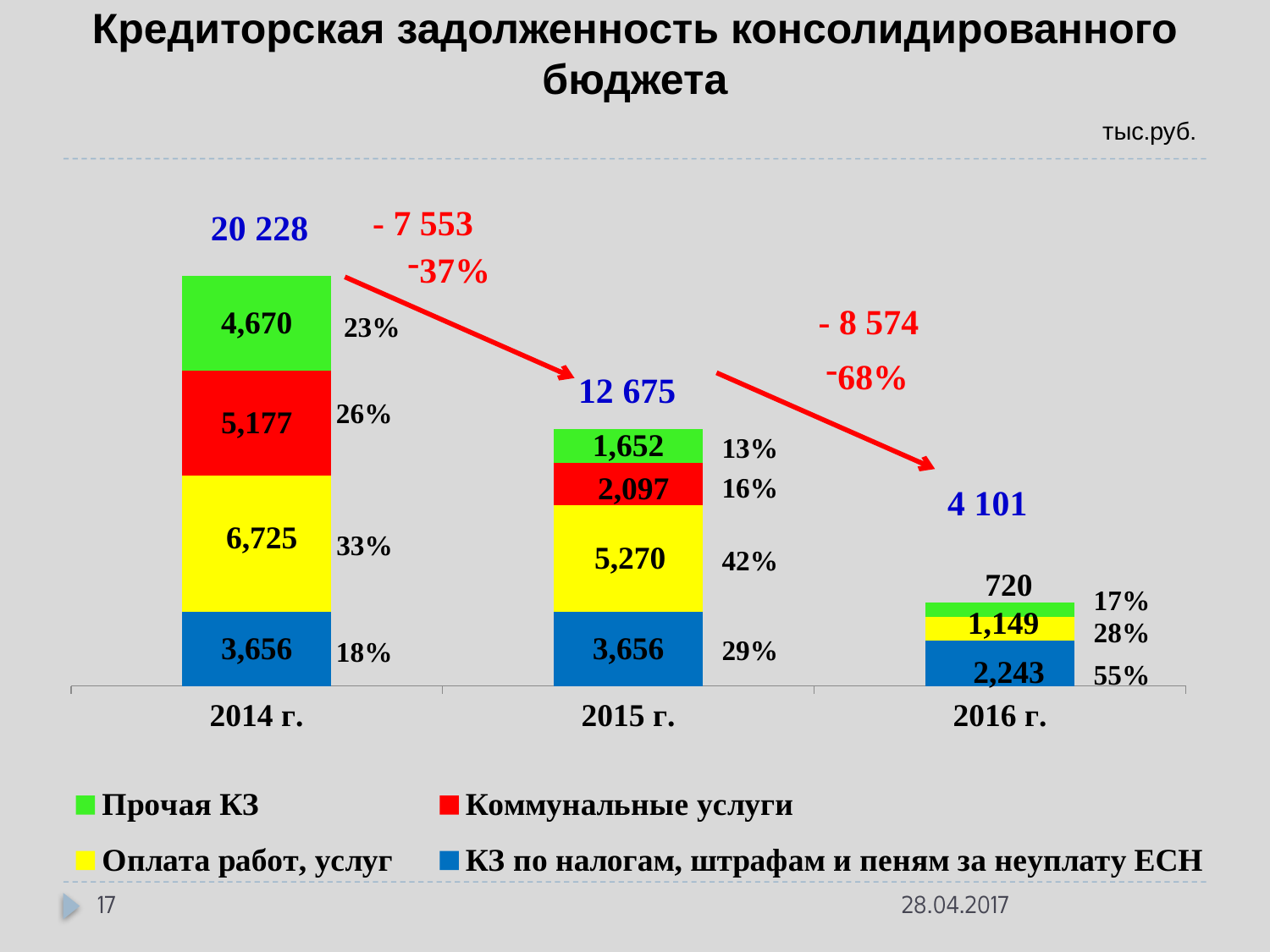

# Кредиторская задолженность консолидированного бюджета
тыс.руб.

### Chart

| Category | КЗ по налогам, штрафам и пеням за неуплату ЕСН | Оплата работ, услуг | Коммунальные услуги | Прочая КЗ |
|---|---|---|---|---|
| 2014 г. | 3656.0 | 6725.0 | 5177.0 | 4670.0 |
| 2015 г. | 3656.0 | 5270.0 | 2097.0 | 1652.0 |
| 2016 г. | 2243.0 | 1149.0 | None | 720.0 |
- 7 553
20 228
37%
- 8 574
23%
68%
12 675
26%
13%
16%
4 101
33%
42%
17%
28%
29%
18%
55%
17
28.04.2017